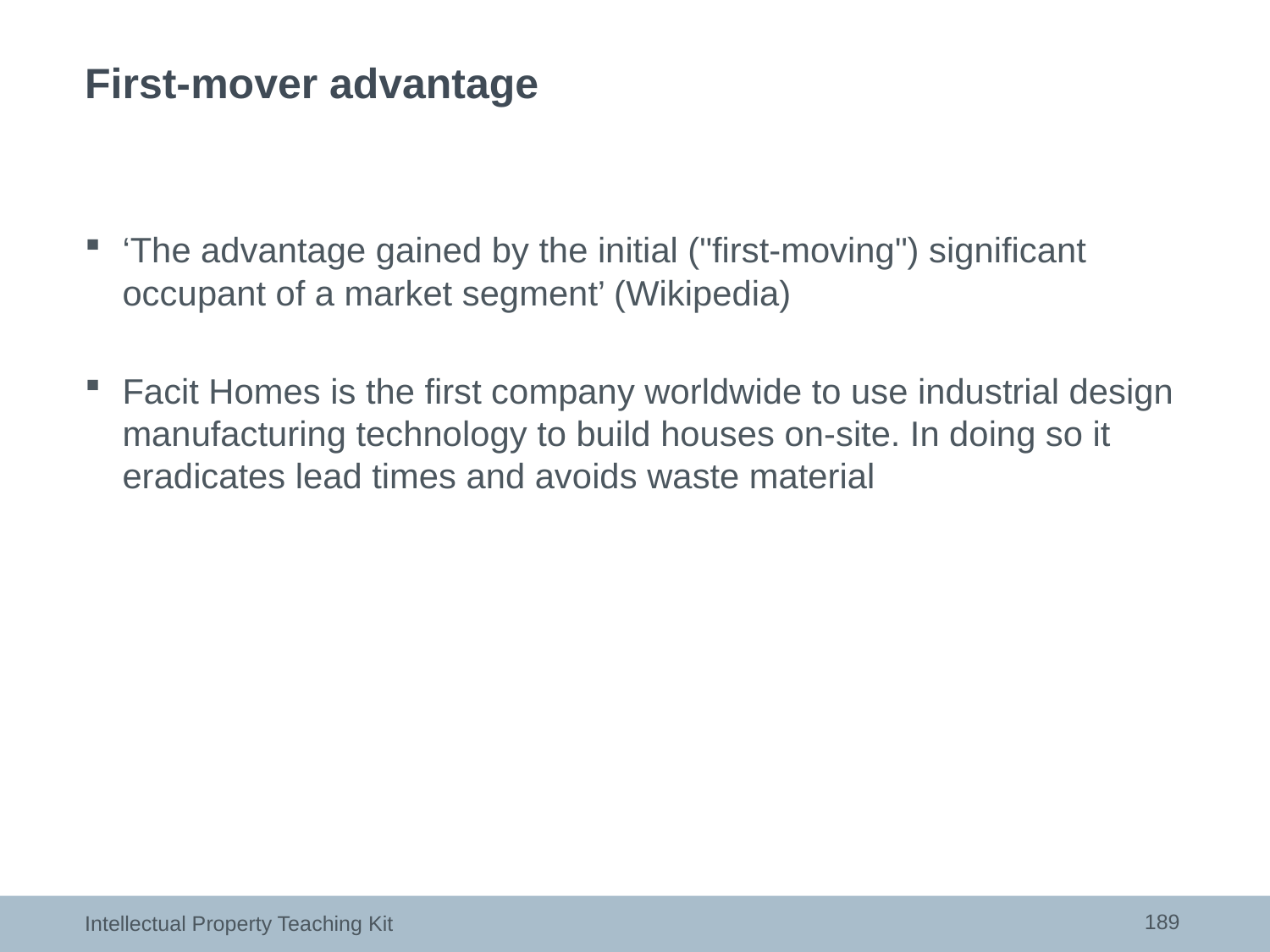

# First-mover advantage
‘The advantage gained by the initial ("first-moving") significant occupant of a market segment’ (Wikipedia)

Facit Homes is the first company worldwide to use industrial design manufacturing technology to build houses on-site. In doing so it eradicates lead times and avoids waste material
189
Intellectual Property Teaching Kit